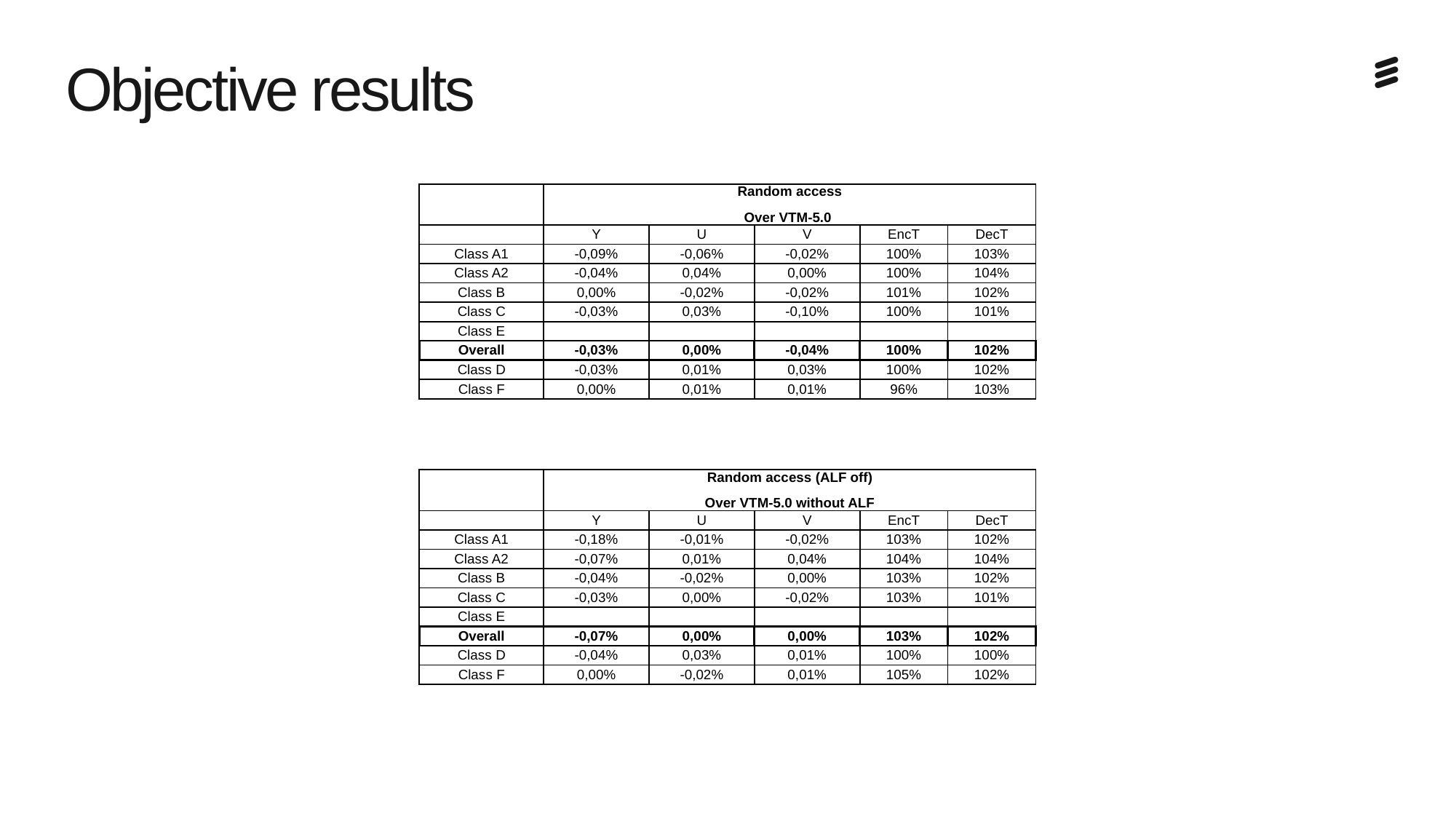

# Objective results
|  | Random access Over VTM-5.0 |  |  |  |  |
| --- | --- | --- | --- | --- | --- |
|  | Y | U | V | EncT | DecT |
| Class A1 | -0,09% | -0,06% | -0,02% | 100% | 103% |
| Class A2 | -0,04% | 0,04% | 0,00% | 100% | 104% |
| Class B | 0,00% | -0,02% | -0,02% | 101% | 102% |
| Class C | -0,03% | 0,03% | -0,10% | 100% | 101% |
| Class E |  |  |  |  |  |
| Overall | -0,03% | 0,00% | -0,04% | 100% | 102% |
| Class D | -0,03% | 0,01% | 0,03% | 100% | 102% |
| Class F | 0,00% | 0,01% | 0,01% | 96% | 103% |
|  | Random access (ALF off) Over VTM-5.0 without ALF |  |  |  |  |
| --- | --- | --- | --- | --- | --- |
|  | Y | U | V | EncT | DecT |
| Class A1 | -0,18% | -0,01% | -0,02% | 103% | 102% |
| Class A2 | -0,07% | 0,01% | 0,04% | 104% | 104% |
| Class B | -0,04% | -0,02% | 0,00% | 103% | 102% |
| Class C | -0,03% | 0,00% | -0,02% | 103% | 101% |
| Class E |  |  |  |  |  |
| Overall | -0,07% | 0,00% | 0,00% | 103% | 102% |
| Class D | -0,04% | 0,03% | 0,01% | 100% | 100% |
| Class F | 0,00% | -0,02% | 0,01% | 105% | 102% |